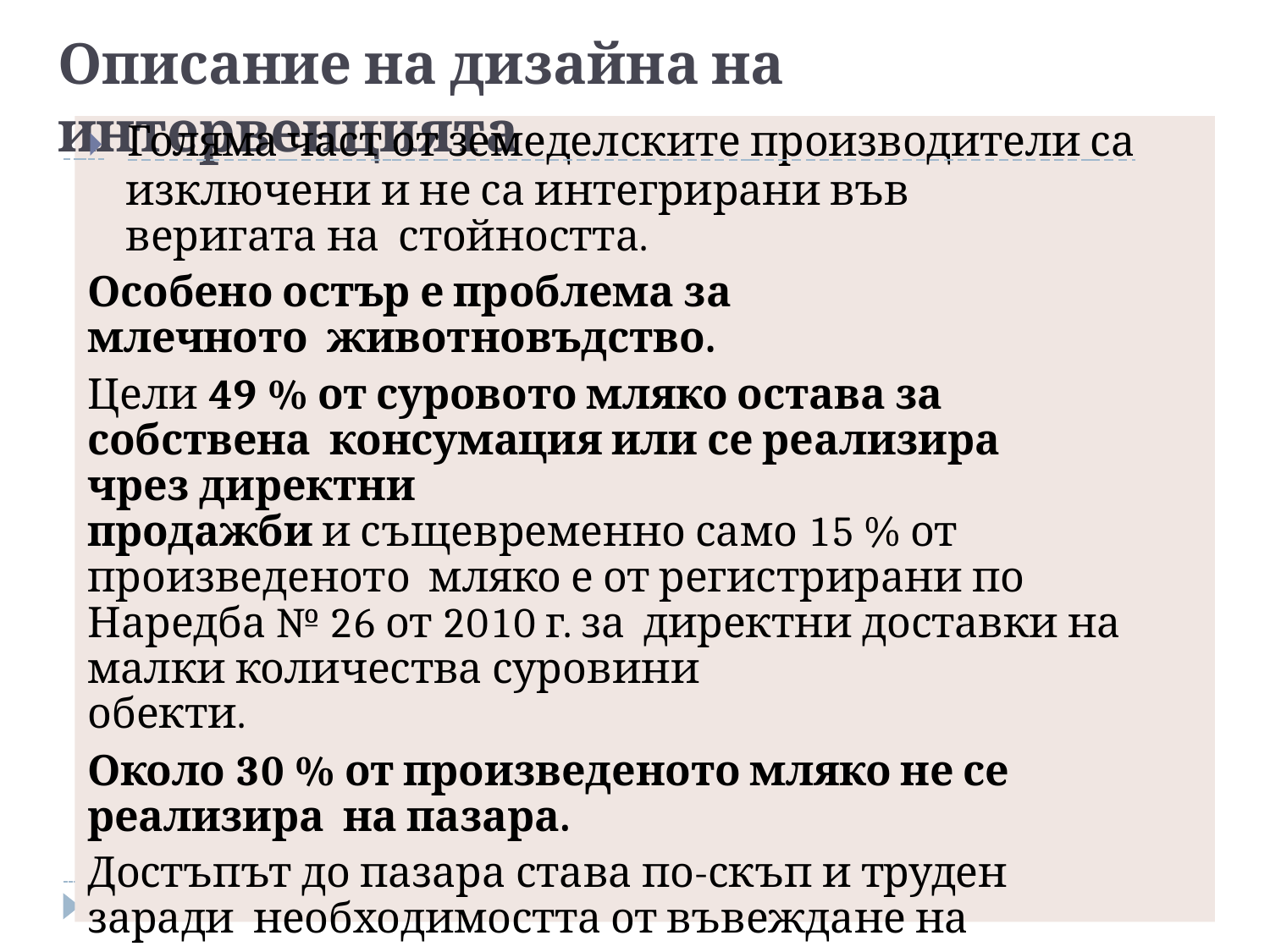

# Описание на дизайна на интервенцията
   🞂	Голяма част от земеделските производители са
изключени и не са интегрирани във веригата на  стойността.
Особено остър е проблема за млечното  животновъдство.
Цели 49 % от суровото мляко остава за собствена  консумация или се реализира чрез директни
продажби и същевременно само 15 % от произведеното  мляко е от регистрирани по Наредба № 26 от 2010 г. за  директни доставки на малки количества суровини
обекти.
Около 30 % от произведеното мляко не се реализира  на пазара.
Достъпът до пазара става по-скъп и труден заради  необходимостта от въвеждане на нови стандарти и  изисквания.